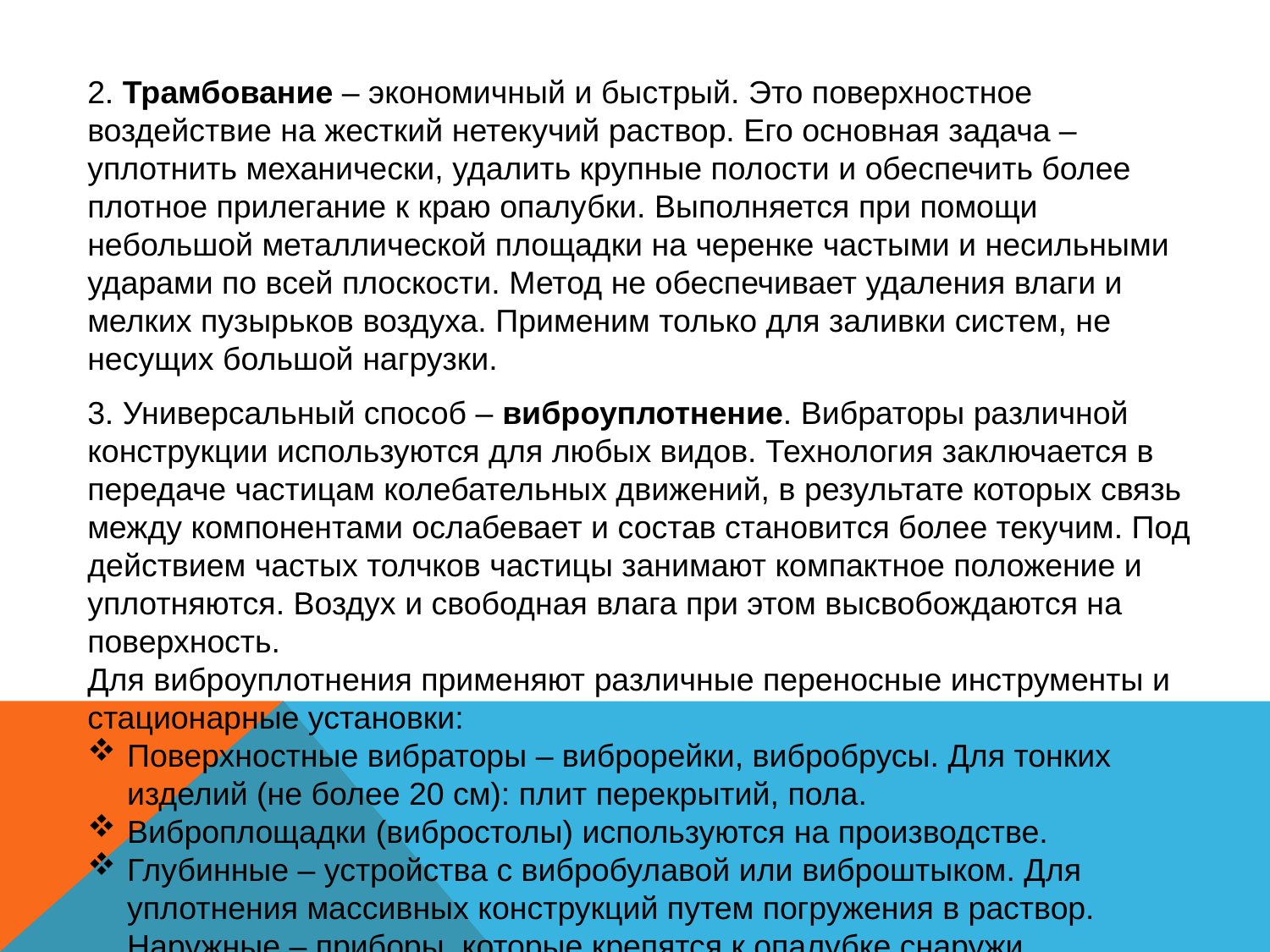

2. Трамбование – экономичный и быстрый. Это поверхностное воздействие на жесткий нетекучий раствор. Его основная задача – уплотнить механически, удалить крупные полости и обеспечить более плотное прилегание к краю опалубки. Выполняется при помощи небольшой металлической площадки на черенке частыми и несильными ударами по всей плоскости. Метод не обеспечивает удаления влаги и мелких пузырьков воздуха. Применим только для заливки систем, не несущих большой нагрузки.
3. Универсальный способ – виброуплотнение. Вибраторы различной конструкции используются для любых видов. Технология заключается в передаче частицам колебательных движений, в результате которых связь между компонентами ослабевает и состав становится более текучим. Под действием частых толчков частицы занимают компактное положение и уплотняются. Воздух и свободная влага при этом высвобождаются на поверхность.
Для виброуплотнения применяют различные переносные инструменты и стационарные установки:
Поверхностные вибраторы – виброрейки, вибробрусы. Для тонких изделий (не более 20 см): плит перекрытий, пола.
Виброплощадки (вибростолы) используются на производстве.
Глубинные – устройства с вибробулавой или виброштыком. Для уплотнения массивных конструкций путем погружения в раствор. Наружные – приборы, которые крепятся к опалубке снаружи.